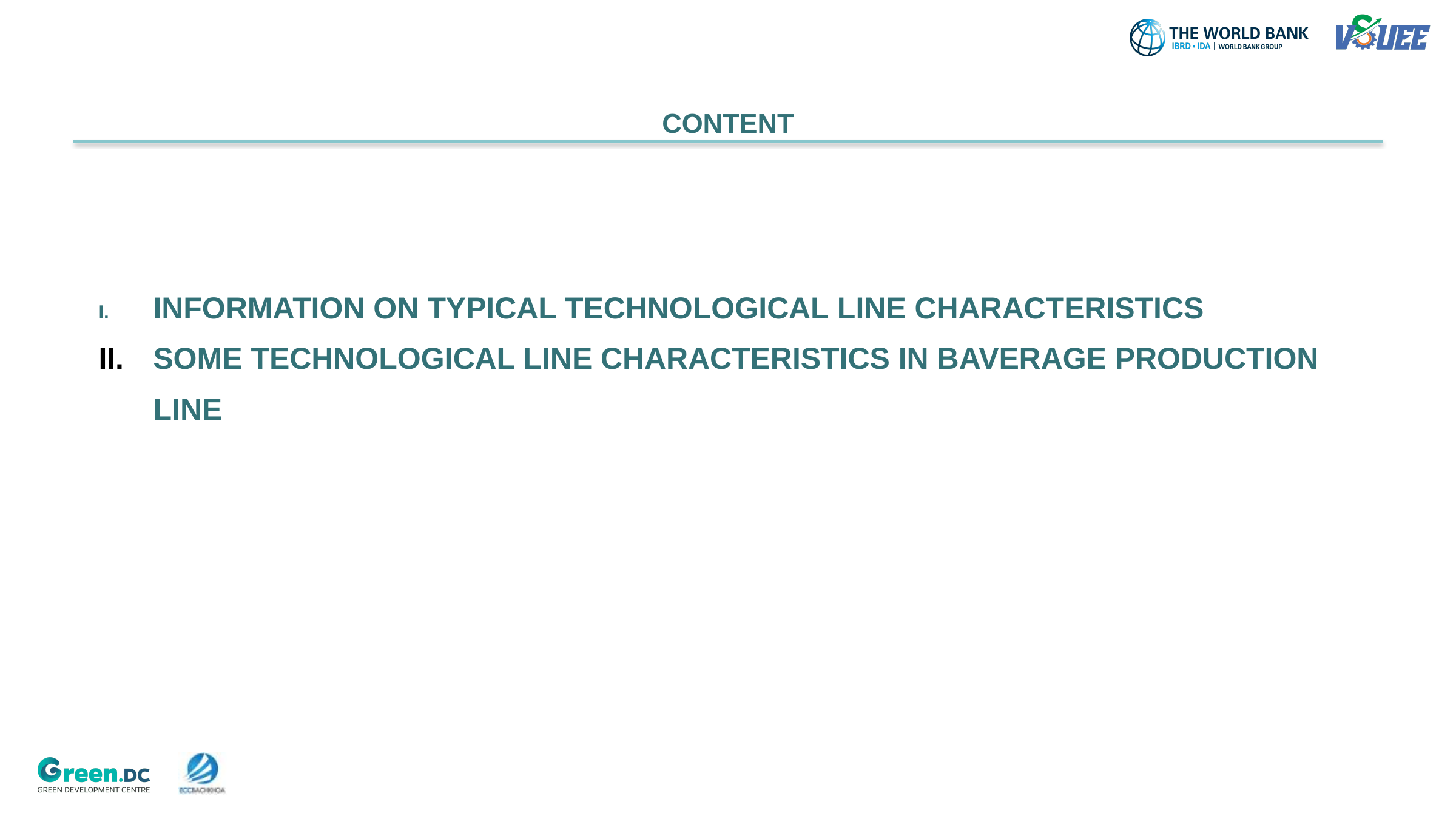

CONTENT
INFORMATION ON TYPICAL TECHNOLOGICAL LINE CHARACTERISTICS
SOME TECHNOLOGICAL LINE CHARACTERISTICS IN BAVERAGE PRODUCTION LINE